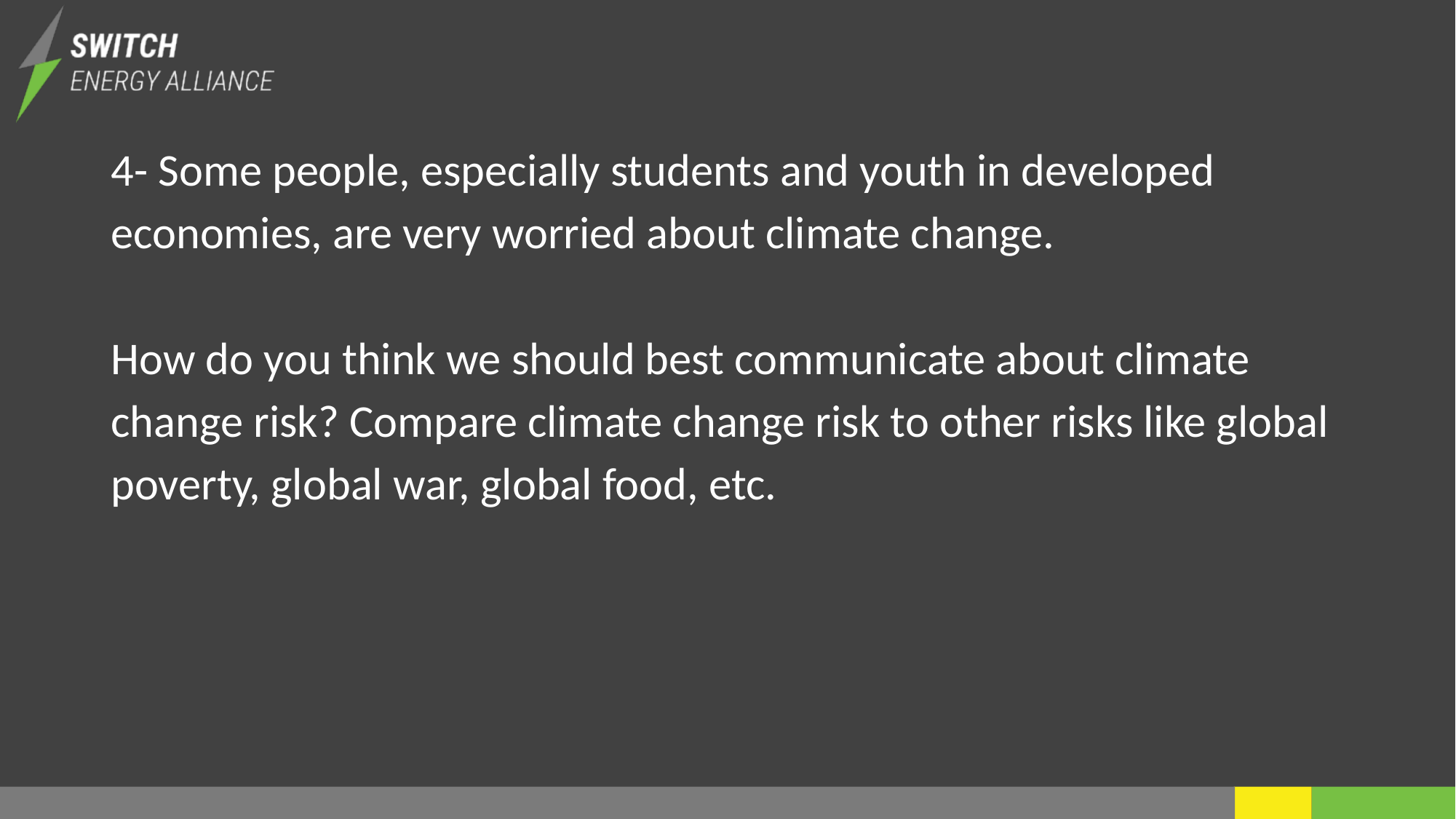

4- Some people, especially students and youth in developed economies, are very worried about climate change.

How do you think we should best communicate about climate change risk? Compare climate change risk to other risks like global poverty, global war, global food, etc.